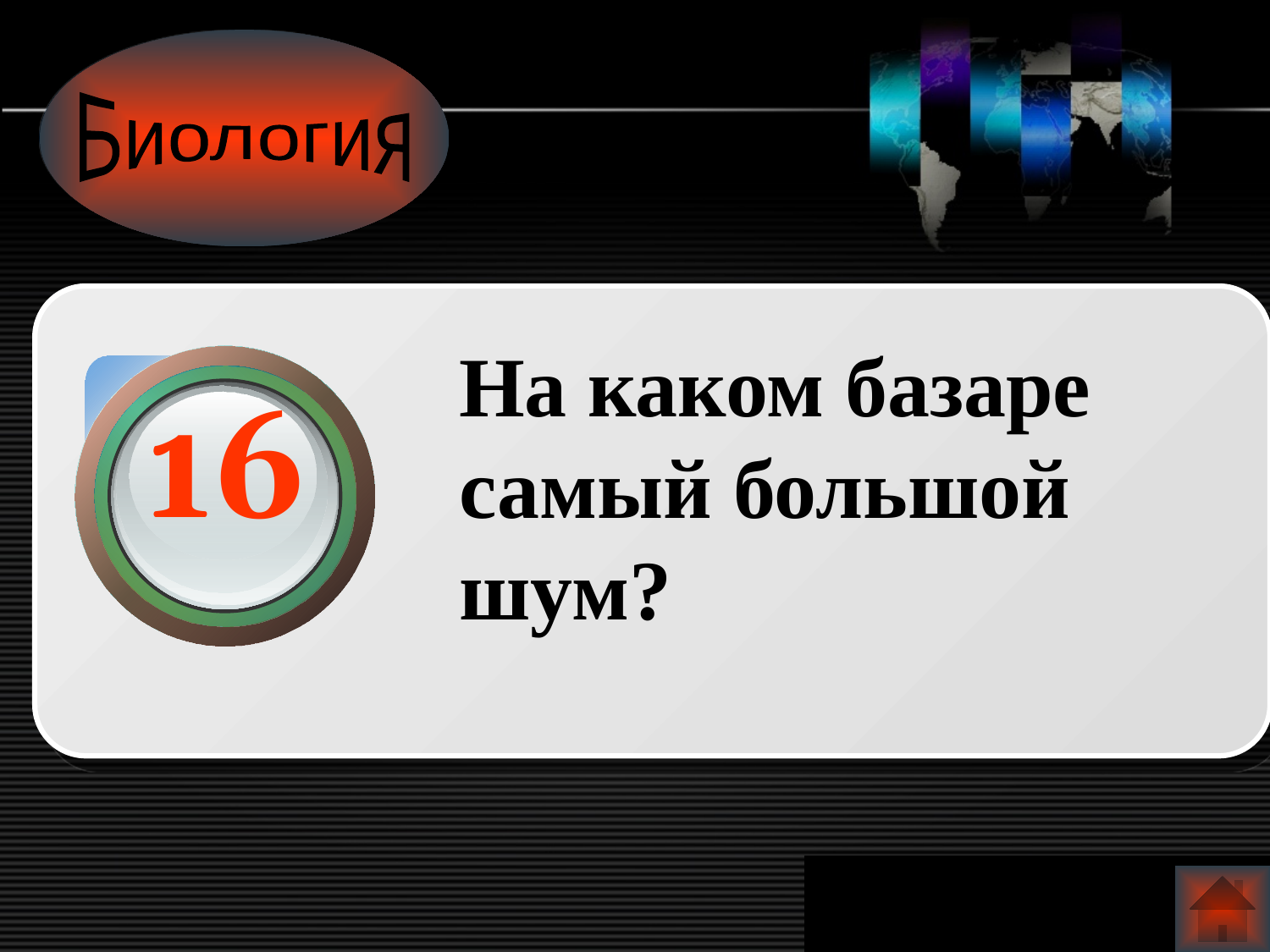

Биология

На каком базаре самый большой шум?

16

www.themegallery.com